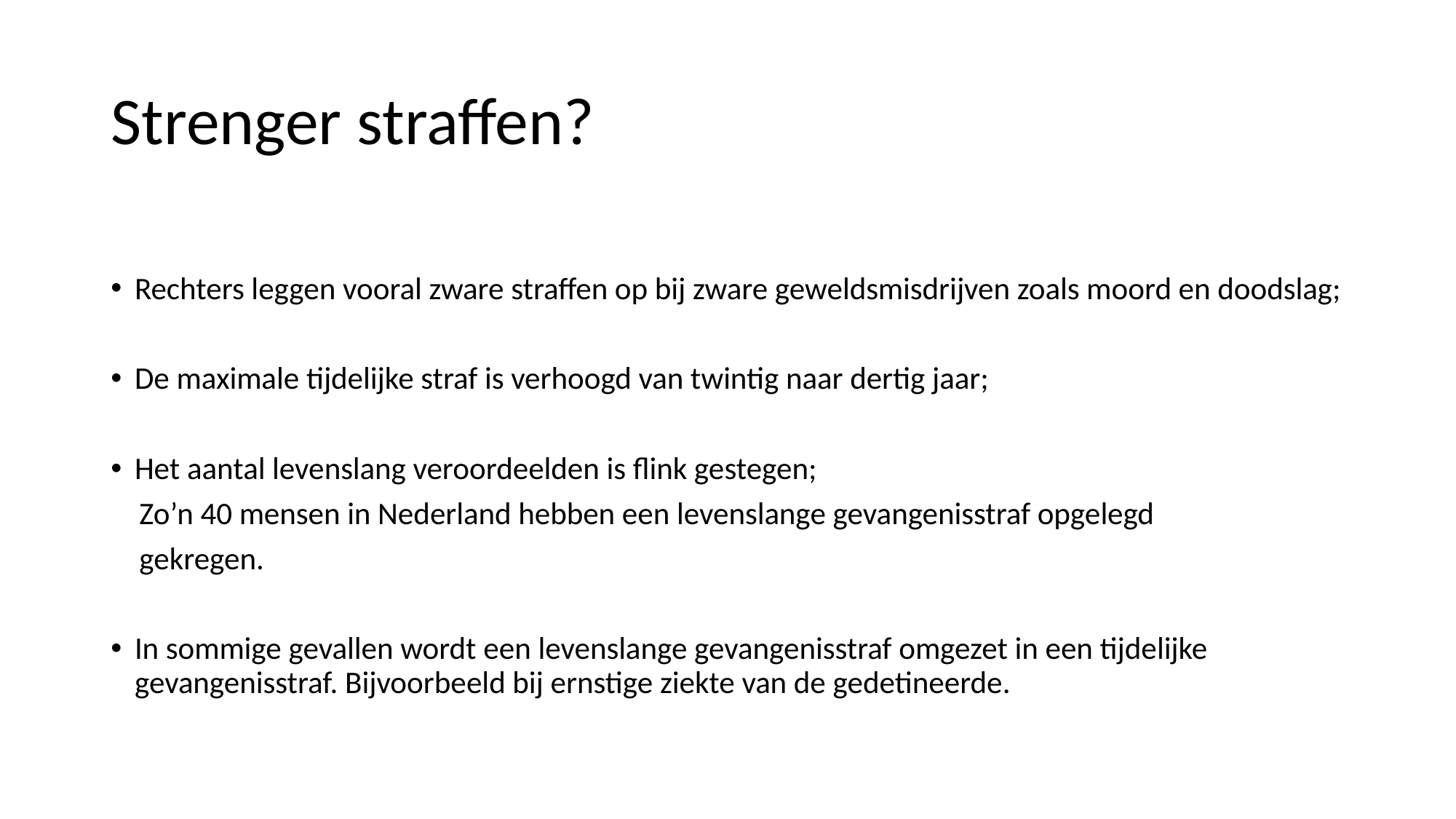

# Strenger straffen?

Rechters leggen vooral zware straffen op bij zware geweldsmisdrijven zoals moord en doodslag;

De maximale tijdelijke straf is verhoogd van twintig naar dertig jaar;

Het aantal levenslang veroordeelden is flink gestegen;
    Zo’n 40 mensen in Nederland hebben een levenslange gevangenisstraf opgelegd
    gekregen.

In sommige gevallen wordt een levenslange gevangenisstraf omgezet in een tijdelijke gevangenisstraf. Bijvoorbeeld bij ernstige ziekte van de gedetineerde.